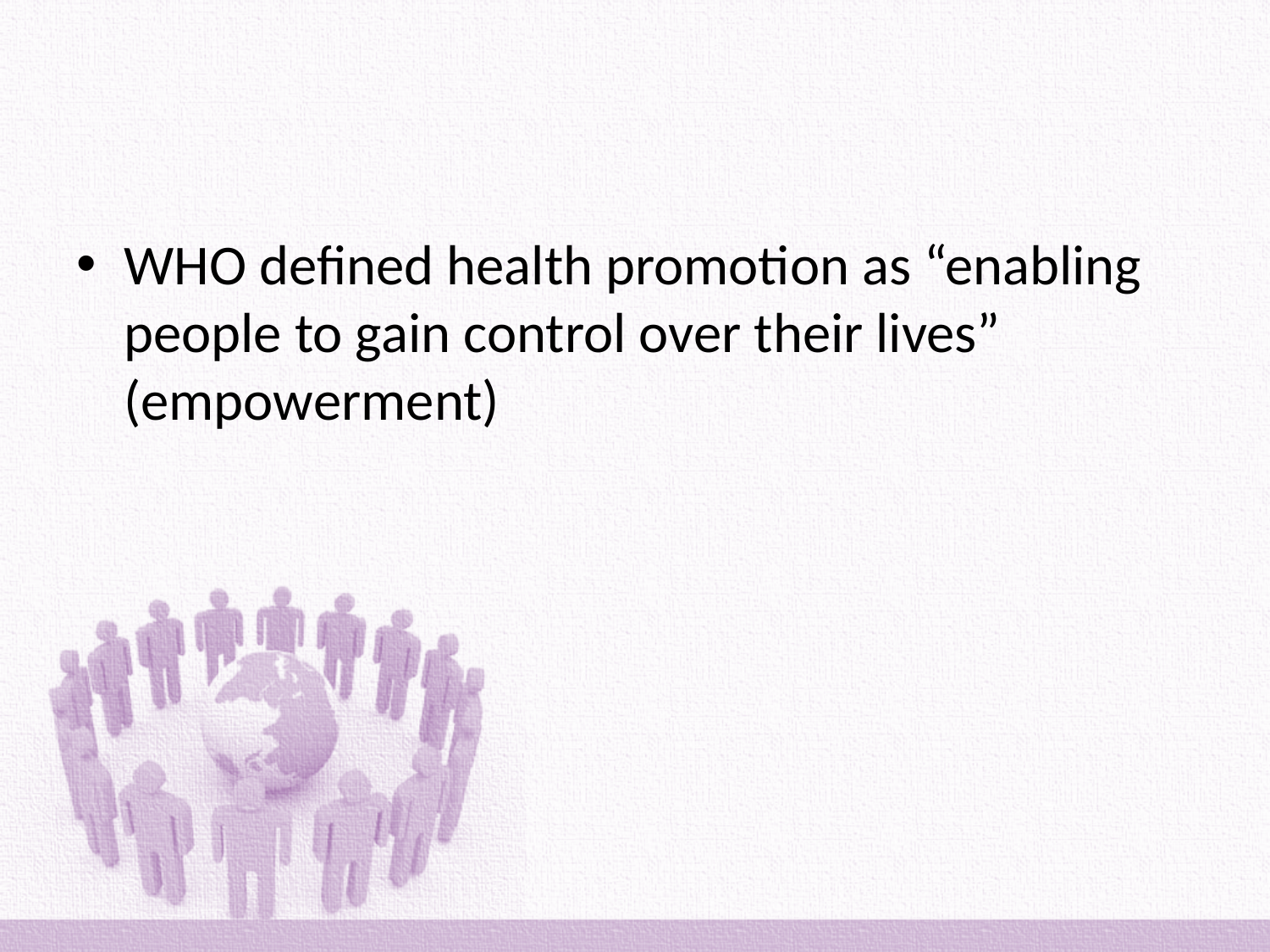

WHO defined health promotion as “enabling people to gain control over their lives”  (empowerment)